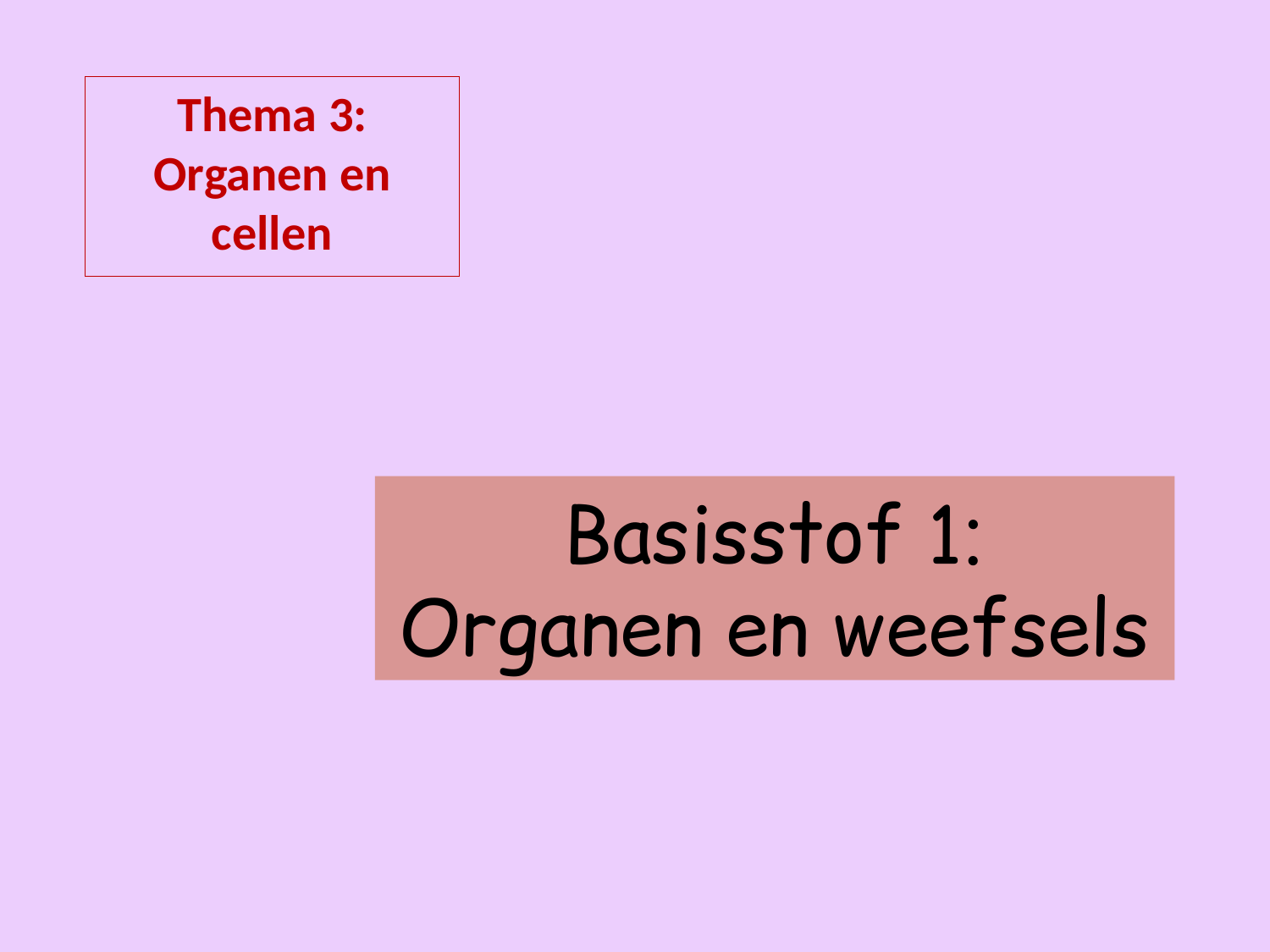

Thema 3: Organen en cellen
# Basisstof 1: Organen en weefsels